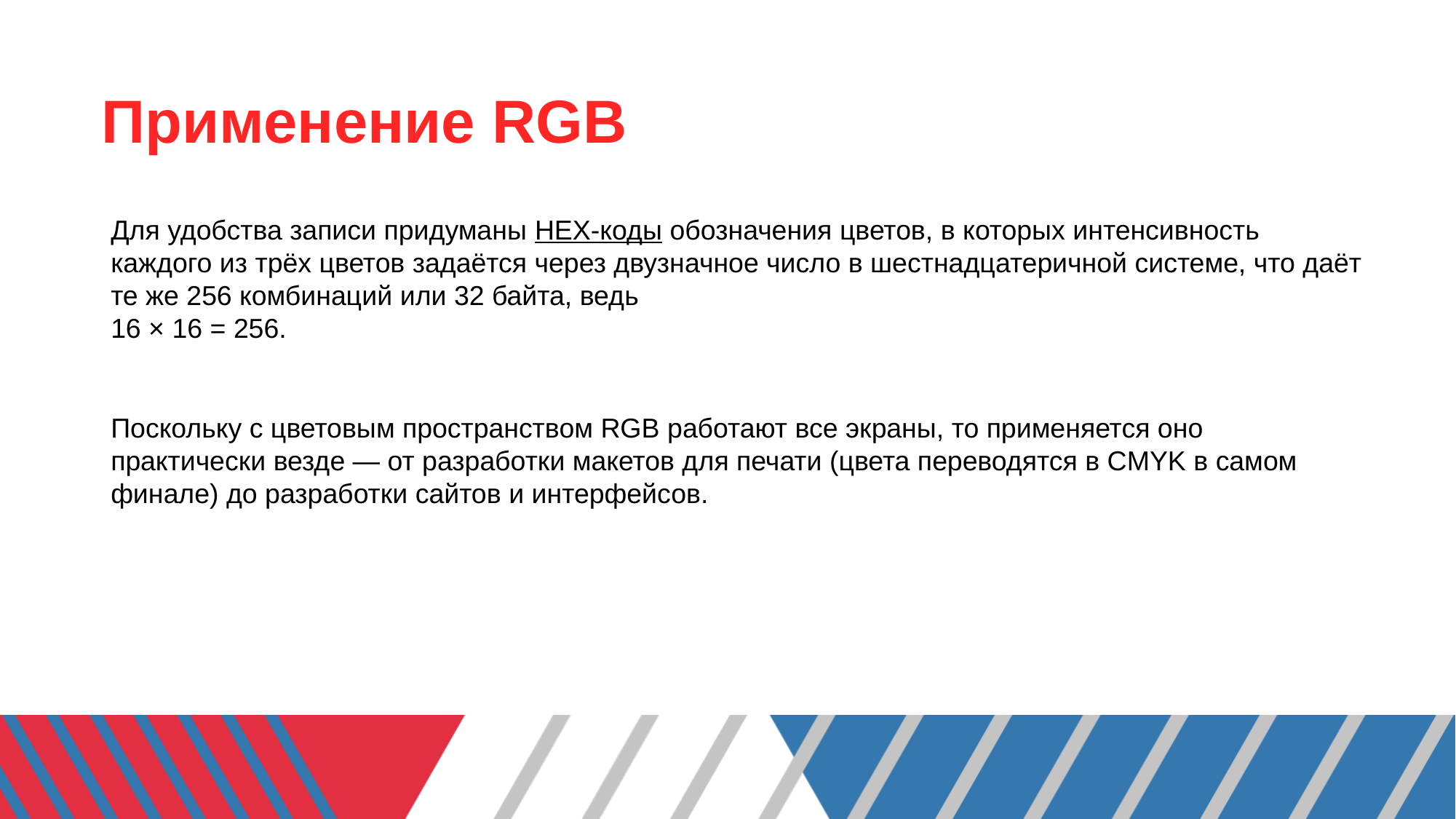

# Применение RGB
Для удобства записи придуманы HEX-коды обозначения цветов, в которых интенсивность каждого из трёх цветов задаётся через двузначное число в шестнадцатеричной системе, что даёт те же 256 комбинаций или 32 байта, ведь
16 × 16 = 256.

Поскольку с цветовым пространством RGB работают все экраны, то применяется оно практически везде ― от разработки макетов для печати (цвета переводятся в CMYK в самом финале) до разработки сайтов и интерфейсов.